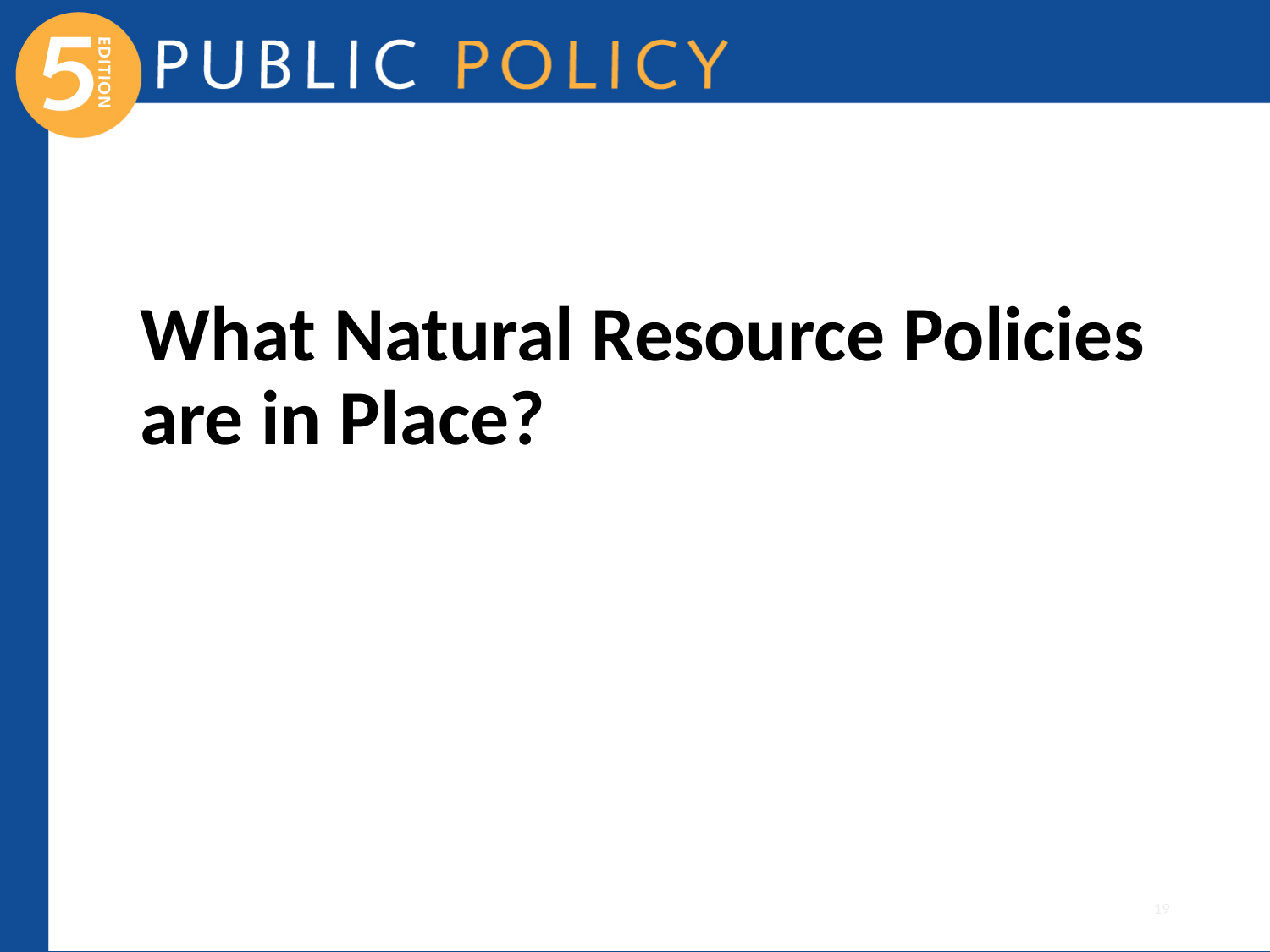

# What Natural Resource Policies are in Place?
19